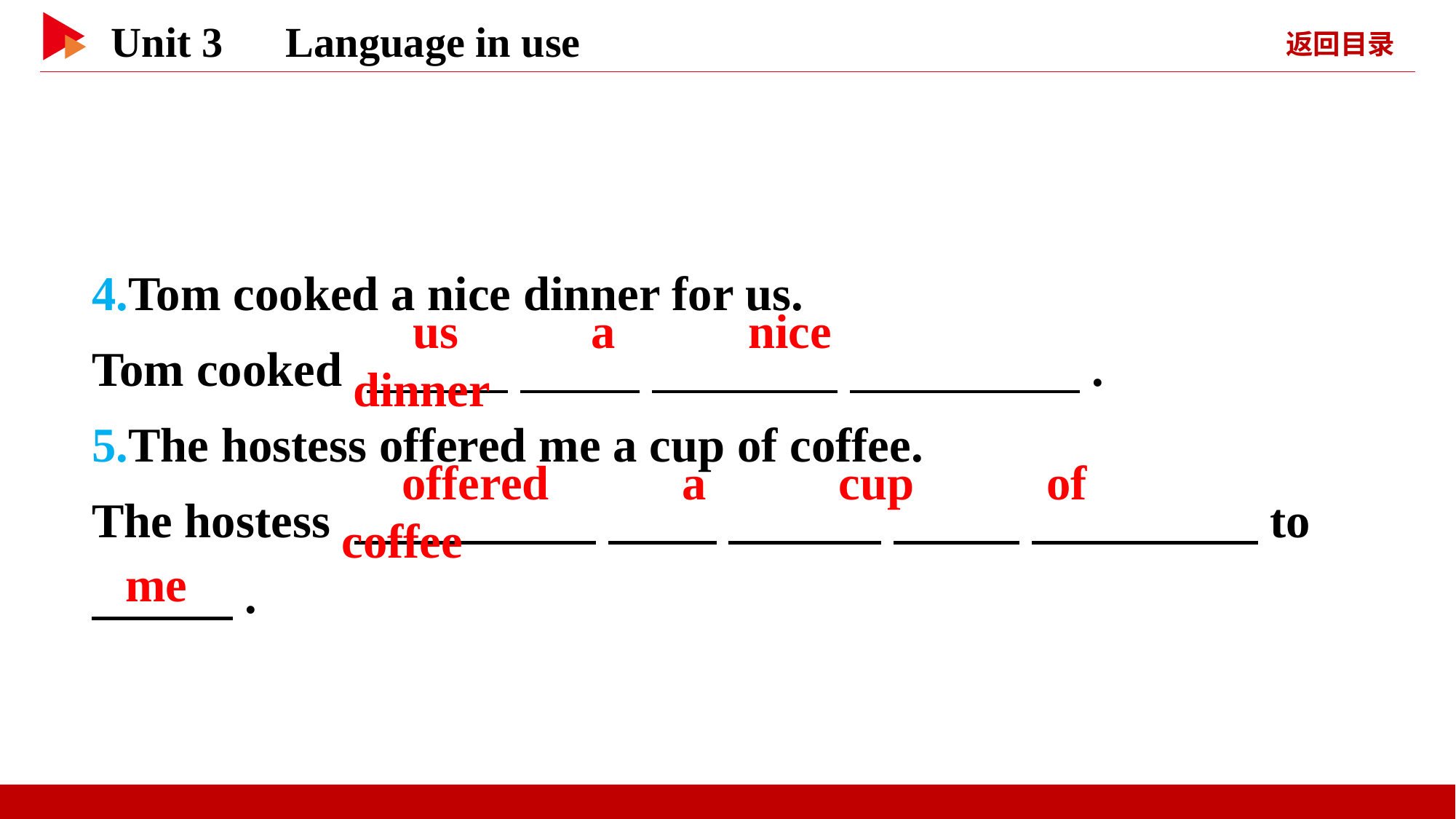

4.Tom cooked a nice dinner for us.
Tom cooked 　    　 　  　 　        　 　            　.
5.The hostess offered me a cup of coffee.
The hostess 　             　 　 　 　     　 　        　                to
　    　.
　us　 　a　 　nice　 　dinner
　offered　 　a　 　cup　 　of　 　coffee
me